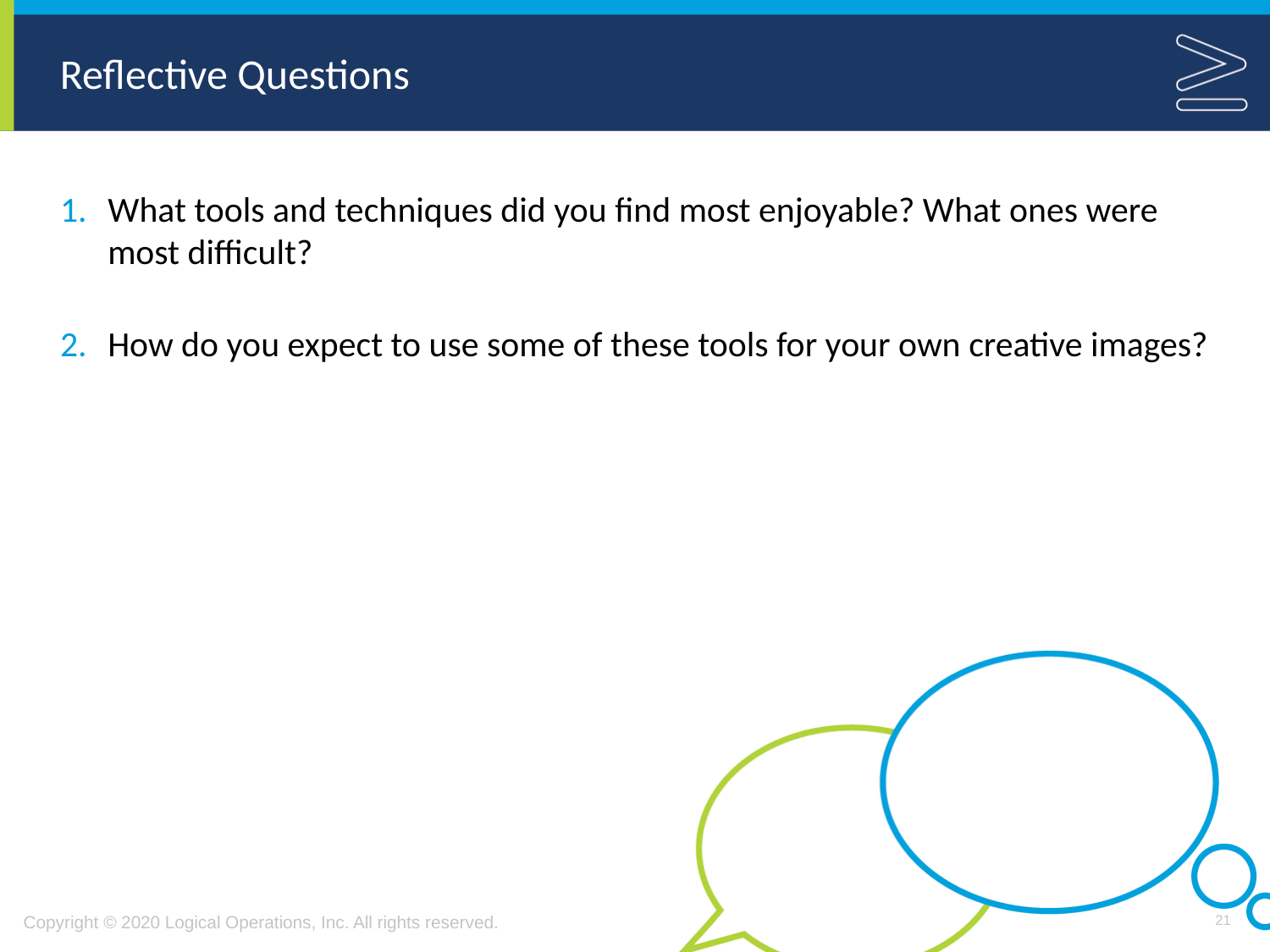

What tools and techniques did you find most enjoyable? What ones were most difficult?
How do you expect to use some of these tools for your own creative images?
21